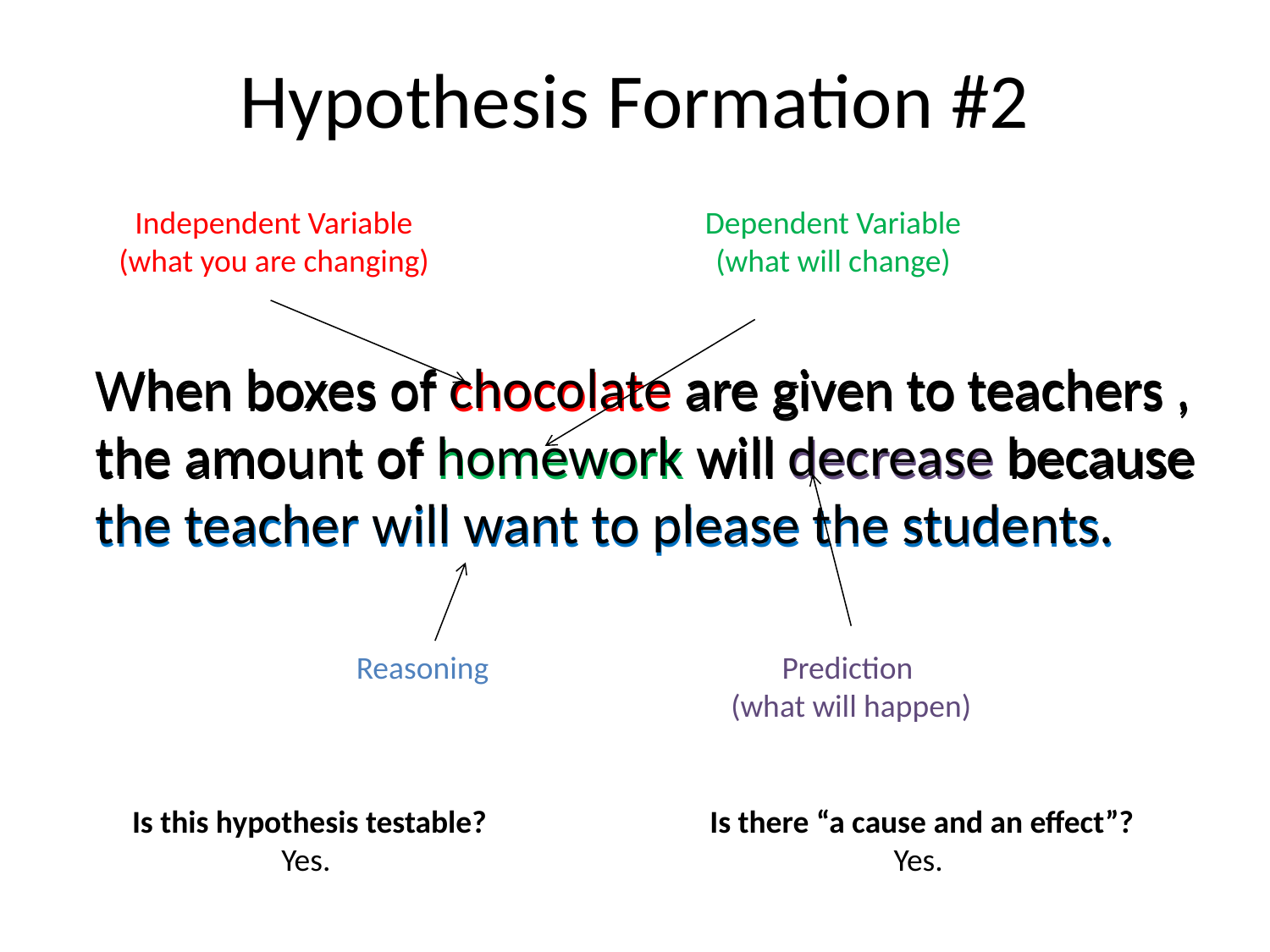

# Hypothesis Formation #2
Independent Variable (what you are changing)
Dependent Variable (what will change)
When boxes of chocolate are given to teachers , the amount of homework will decrease because the teacher will want to please the students.
When boxes of chocolate are given to teachers , the amount of homework will decrease because the teacher will want to please the students.
Reasoning
Prediction
(what will happen)
Is this hypothesis testable?
Yes.
Is there “a cause and an effect”?
Yes.